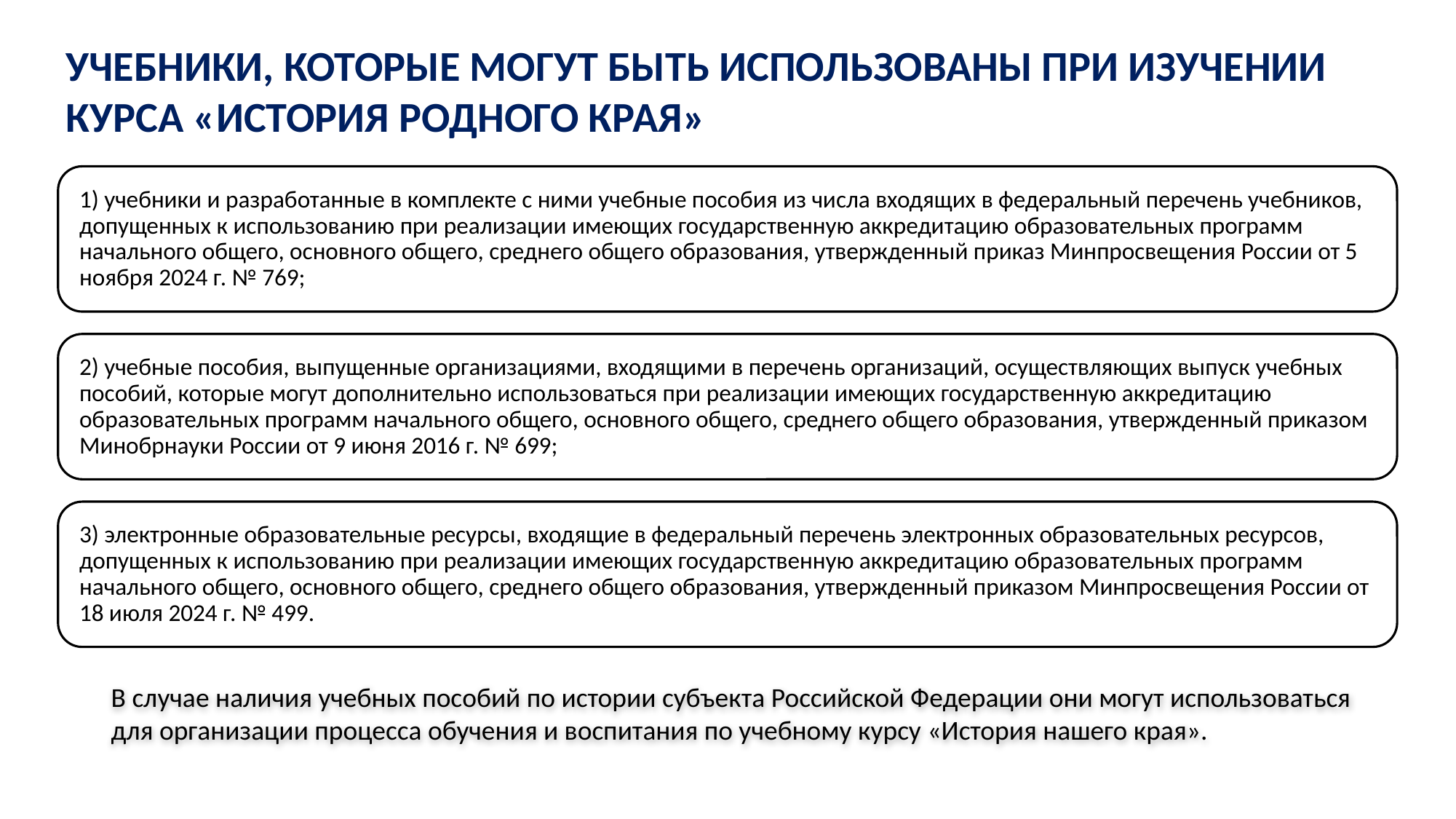

1) учебники и разработанные в комплекте с ними учебные пособия из числа входящих в федеральный перечень учебников, допущенных к использованию при реализации имеющих государственную аккредитацию образовательных программ начального общего, основного общего, среднего общего образования, утвержденный приказ Минпросвещения России от 5 ноября 2024 г. № 769;
2) учебные пособия, выпущенные организациями, входящими в перечень организаций, осуществляющих выпуск учебных пособий, которые могут дополнительно использоваться при реализации имеющих государственную аккредитацию образовательных программ начального общего, основного общего, среднего общего образования, утвержденный приказом Минобрнауки России от 9 июня 2016 г. № 699;
3) электронные образовательные ресурсы, входящие в федеральный перечень электронных образовательных ресурсов, допущенных к использованию при реализации имеющих государственную аккредитацию образовательных программ начального общего, основного общего, среднего общего образования, утвержденный приказом Минпросвещения России от 18 июля 2024 г. № 499.
УЧЕБНИКИ, КОТОРЫЕ МОГУТ БЫТЬ ИСПОЛЬЗОВАНЫ ПРИ ИЗУЧЕНИИ КУРСА «ИСТОРИЯ РОДНОГО КРАЯ»
В случае наличия учебных пособий по истории субъекта Российской Федерации они могут использоваться для организации процесса обучения и воспитания по учебному курсу «История нашего края».